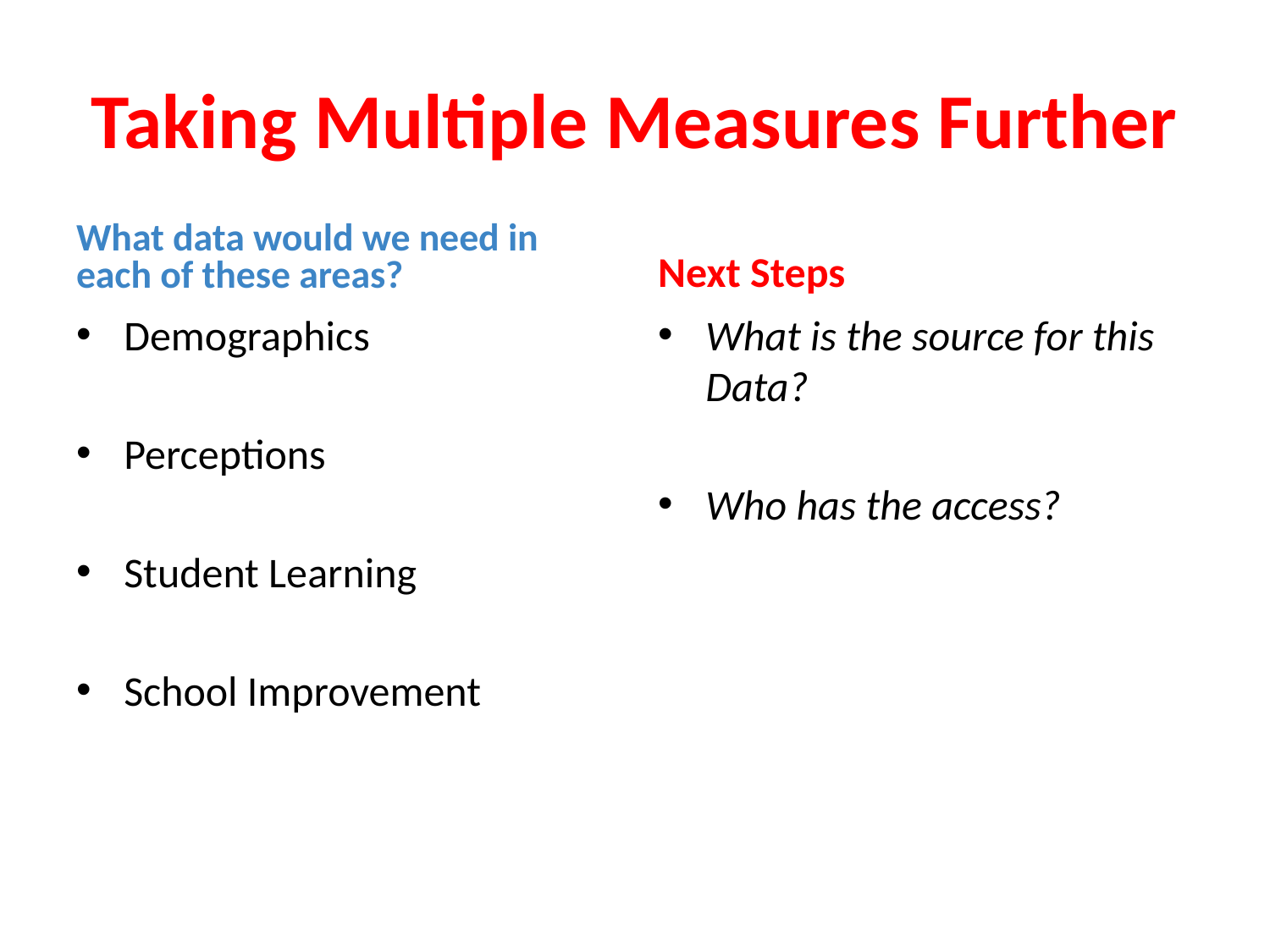

# Taking Multiple Measures Further
What data would we need in each of these areas?
Next Steps
Demographics

Perceptions

Student Learning

School Improvement

What is the source for this Data?

Who has the access?